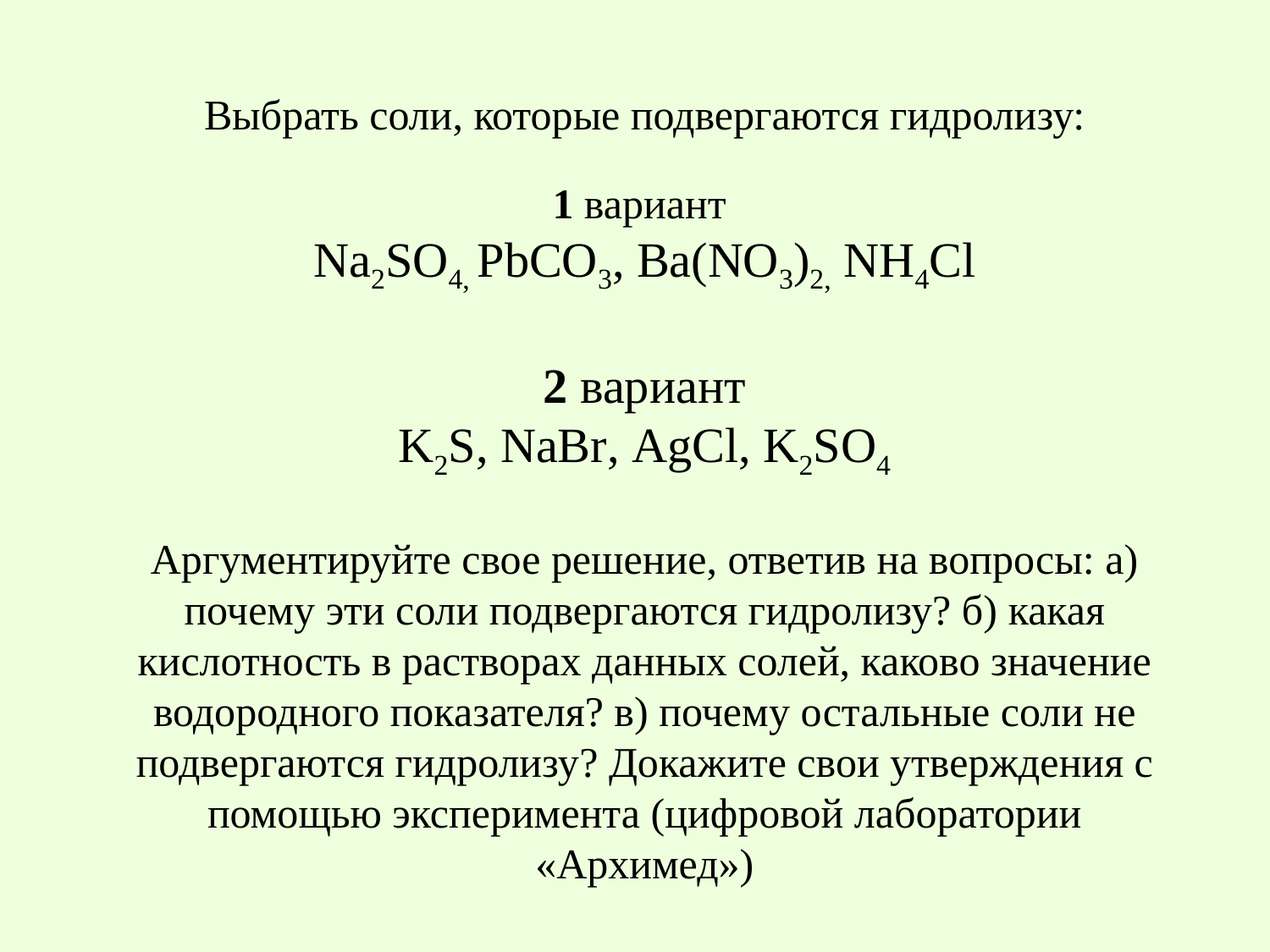

# Выбрать соли, которые подвергаются гидролизу: 1 вариант Na2SО4, PbCO3, Ba(NO3)2, NH4Cl 2 вариант K2S, NaBr, AgCl, K2SO4 Аргументируйте свое решение, ответив на вопросы: а) почему эти соли подвергаются гидролизу? б) какая кислотность в растворах данных солей, каково значение водородного показателя? в) почему остальные соли не подвергаются гидролизу? Докажите свои утверждения с помощью эксперимента (цифровой лаборатории «Архимед»)